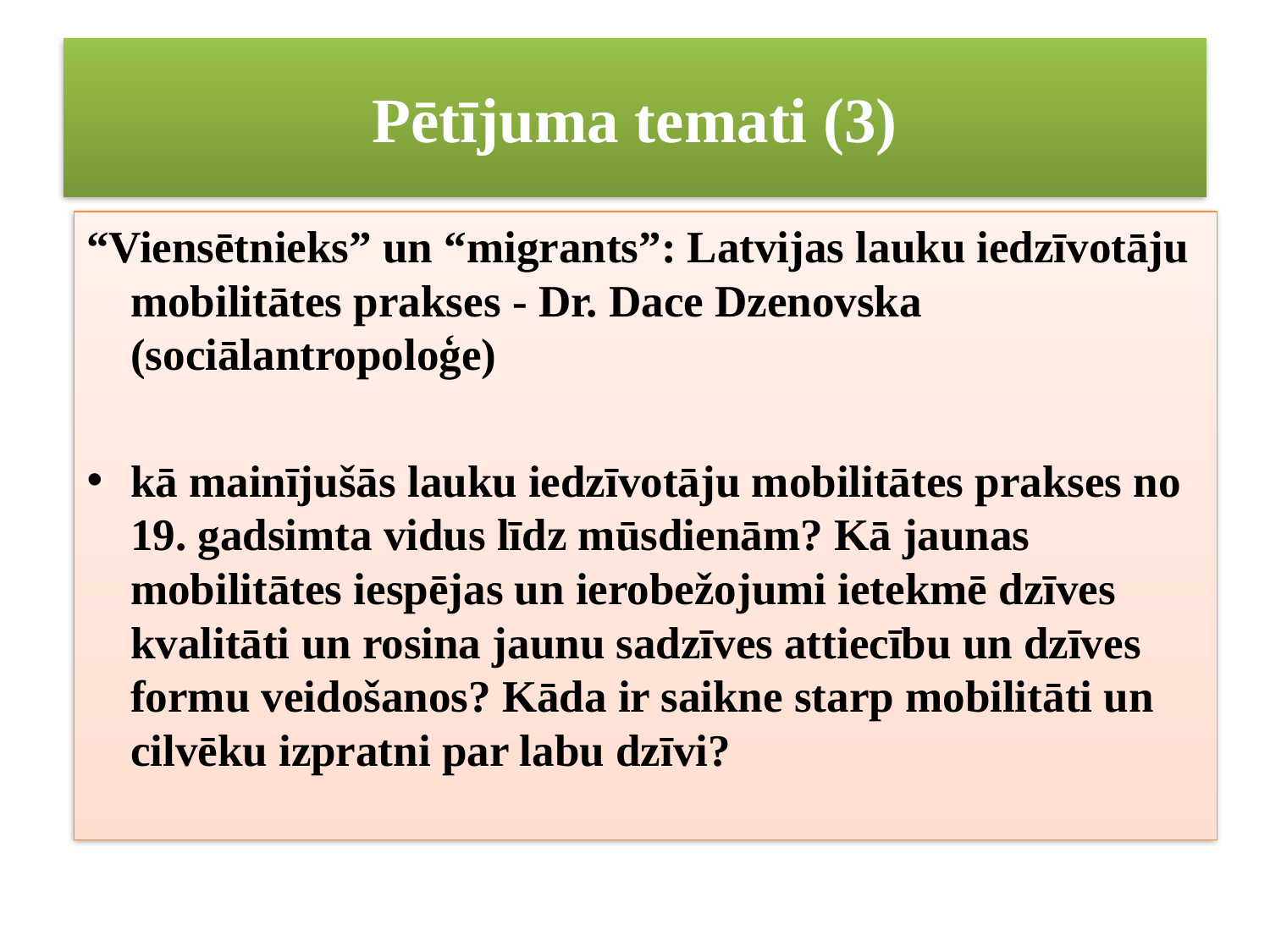

# Pētījuma temati (3)
“Viensētnieks” un “migrants”: Latvijas lauku iedzīvotāju mobilitātes prakses - Dr. Dace Dzenovska (sociālantropoloģe)

kā mainījušās lauku iedzīvotāju mobilitātes prakses no 19. gadsimta vidus līdz mūsdienām? Kā jaunas mobilitātes iespējas un ierobežojumi ietekmē dzīves kvalitāti un rosina jaunu sadzīves attiecību un dzīves formu veidošanos? Kāda ir saikne starp mobilitāti un cilvēku izpratni par labu dzīvi?